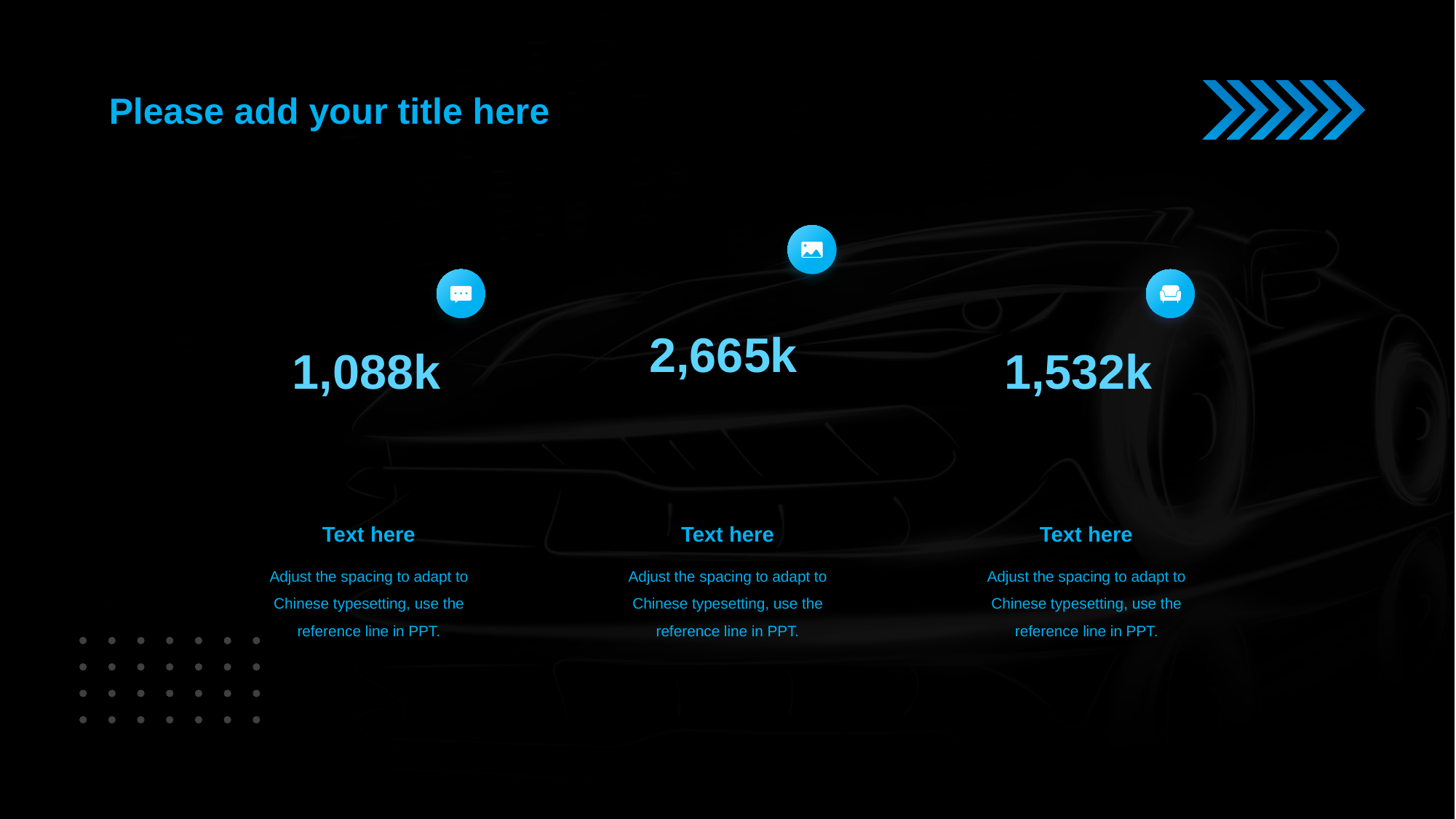

2,665k
1,088k
1,532k
Text here
Text here
Text here
Adjust the spacing to adapt to Chinese typesetting, use the reference line in PPT.
Adjust the spacing to adapt to Chinese typesetting, use the reference line in PPT.
Adjust the spacing to adapt to Chinese typesetting, use the reference line in PPT.